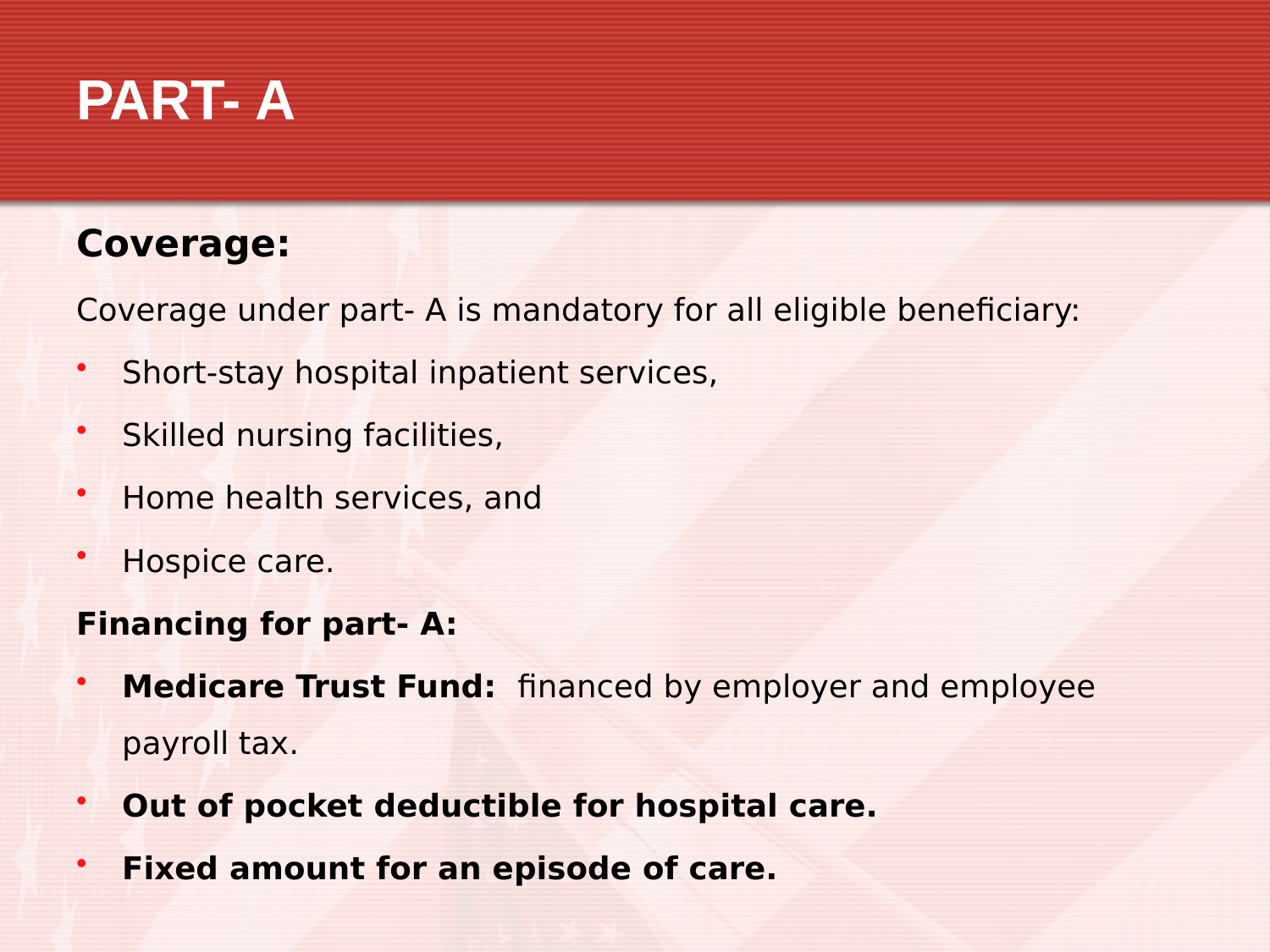

# PART- A
Coverage:
Coverage under part- A is mandatory for all eligible beneficiary:
Short-stay hospital inpatient services,
Skilled nursing facilities,
Home health services, and
Hospice care.
Financing for part- A:
Medicare Trust Fund:  financed by employer and employee payroll tax.
Out of pocket deductible for hospital care.
Fixed amount for an episode of care.